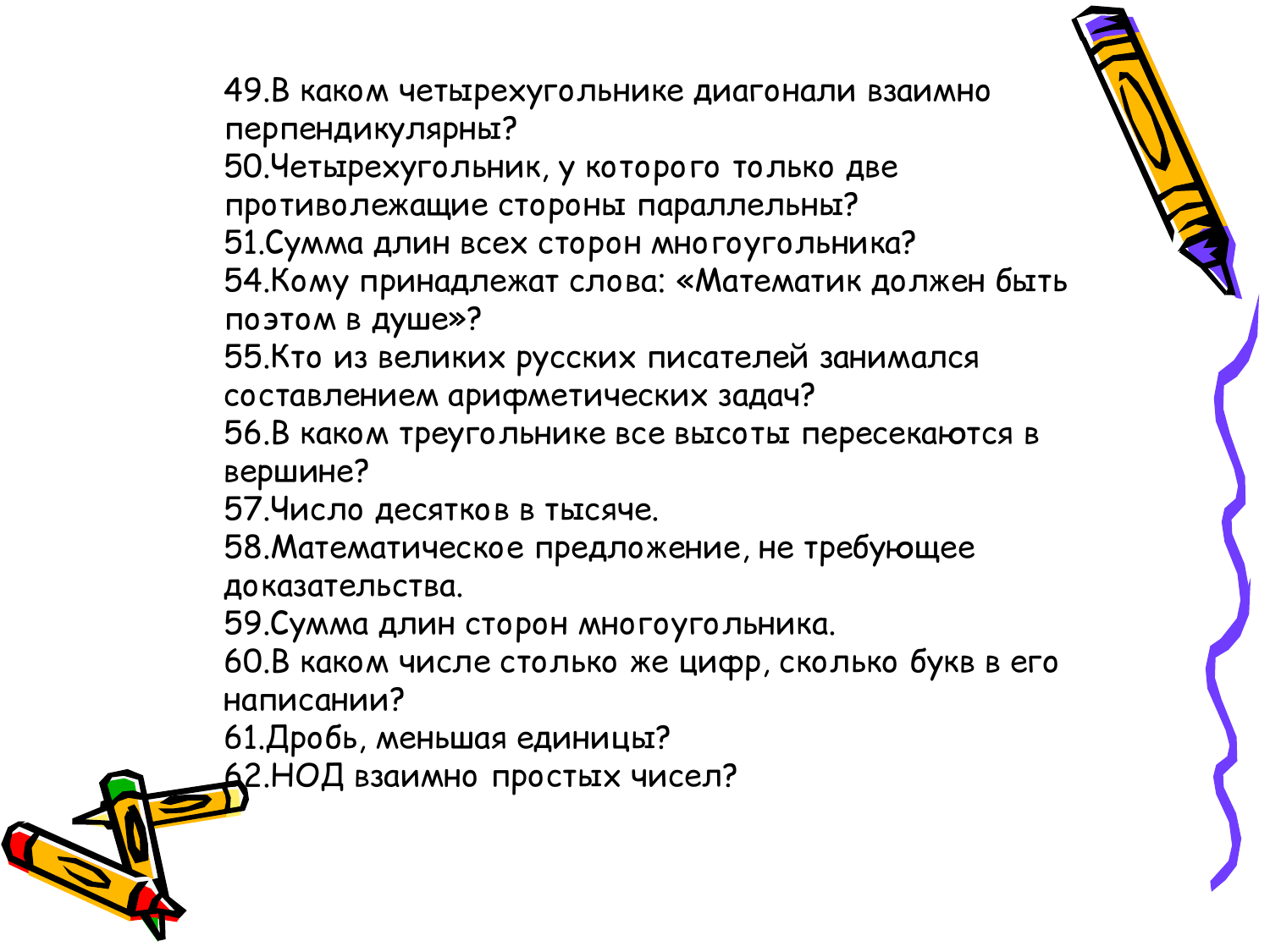

49.В каком четырехугольнике диагонали взаимно перпендику­лярны?
50.Четырехугольник, у которого только две противолежащие стороны параллельны?
51.Сумма длин всех сторон многоугольника?
54.Кому принадлежат слова: «Математик должен быть поэтом в душе»?
55.Кто из великих русских писателей занимался составлением арифметических задач?
56.В каком треугольнике все высоты пересекаются в вершине?
57.Число десятков в тысяче.
58.Математическое предложение, не требующее доказательства.
59.Сумма длин сторон многоугольника.
60.В каком числе столько же цифр, сколько букв в его написа­нии?
61.Дробь, меньшая единицы?
62.НОД взаимно простых чисел?